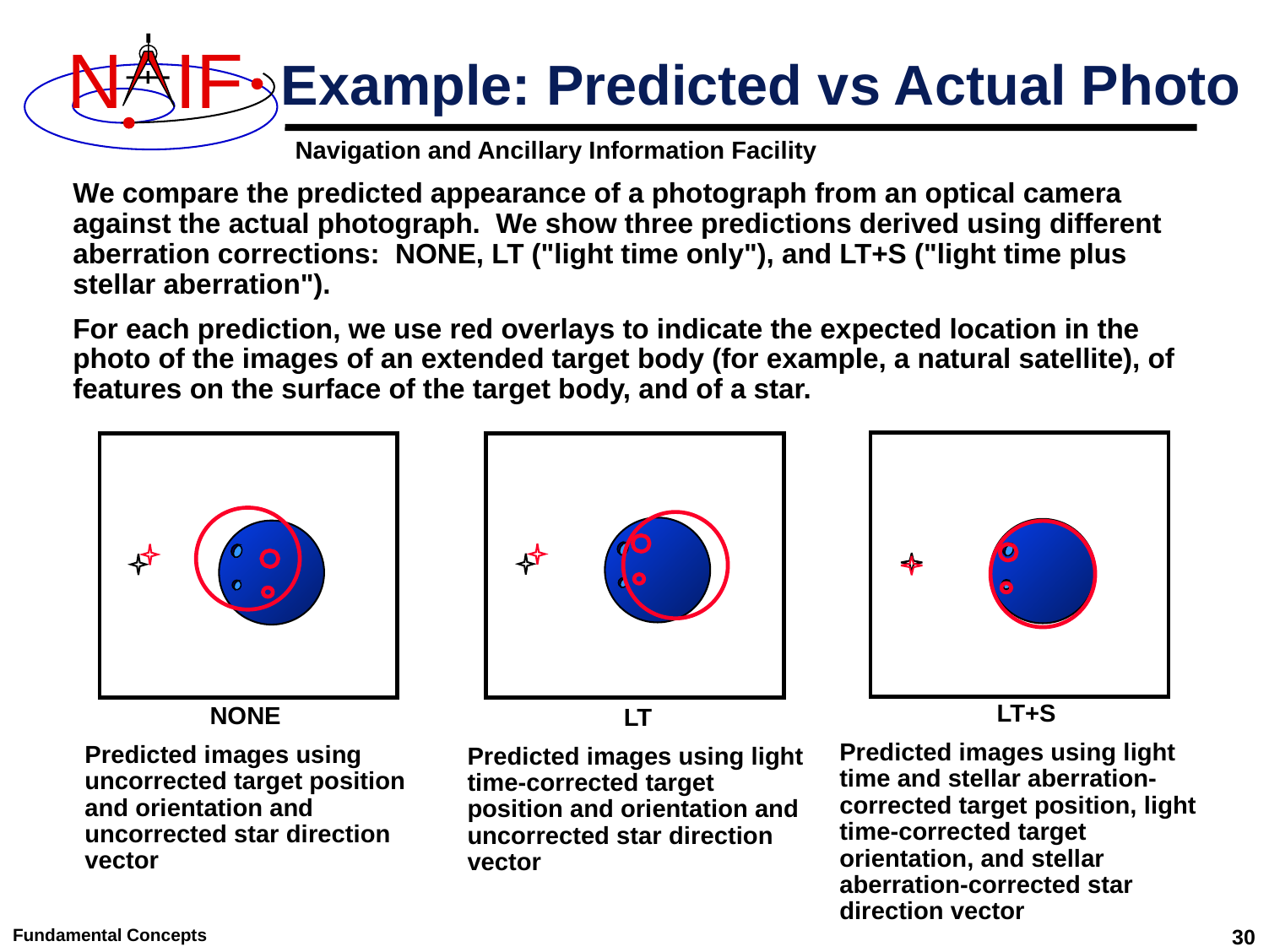

# Example: Predicted vs Actual Photo
We compare the predicted appearance of a photograph from an optical camera against the actual photograph.  We show three predictions derived using different aberration corrections:  NONE, LT ("light time only"), and LT+S ("light time plus stellar aberration").
For each prediction, we use red overlays to indicate the expected location in the photo of the images of an extended target body (for example, a natural satellite), of features on the surface of the target body, and of a star.

LT+S
Predicted images using light time and stellar aberration-corrected target position, light time-corrected target orientation, and stellar aberration-corrected star direction vector
NONE
Predicted images using uncorrected target position and orientation and uncorrected star direction vector
LT
Predicted images using light time-corrected target position and orientation and uncorrected star direction vector
Fundamental Concepts
30